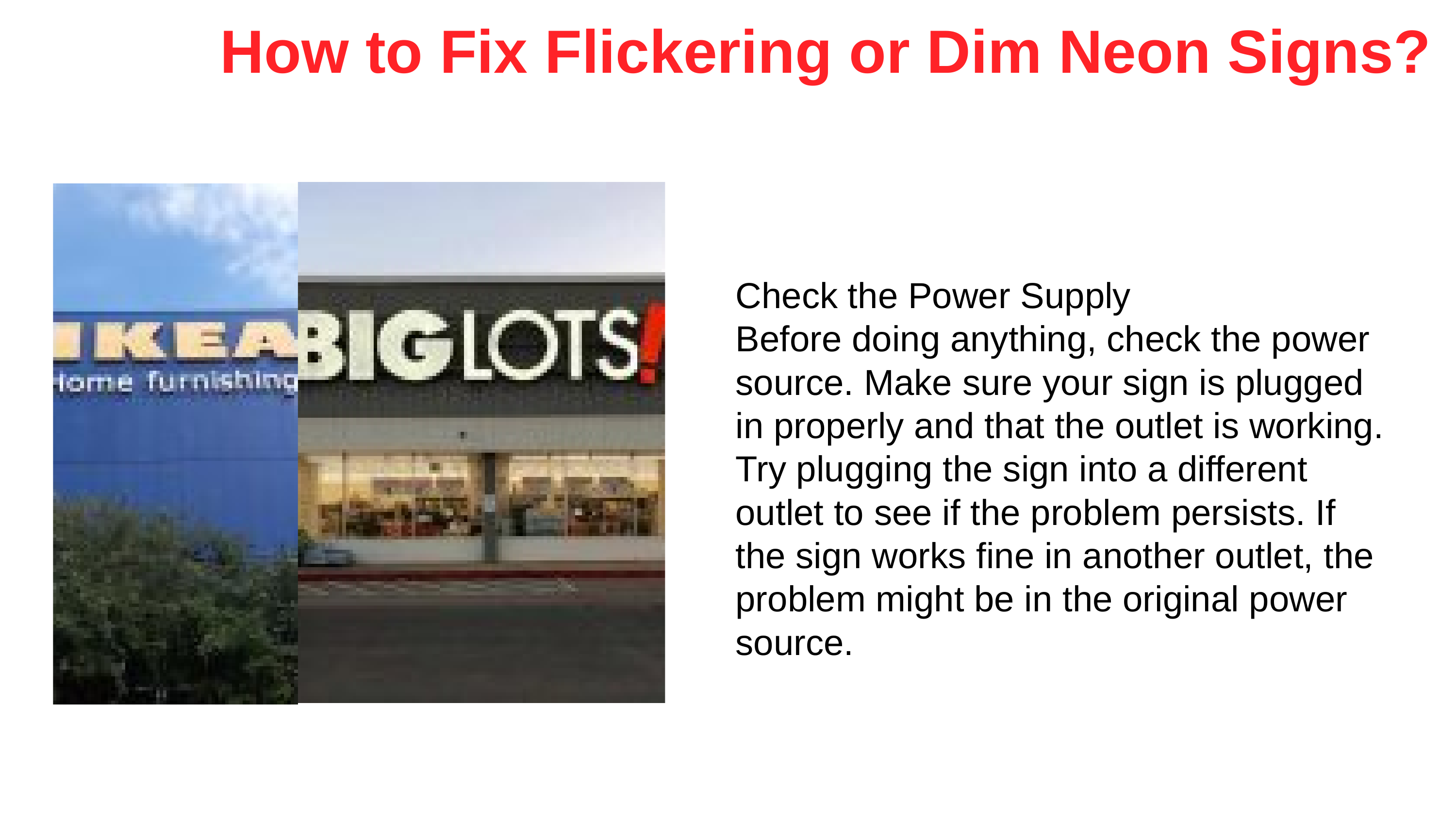

How to Fix Flickering or Dim Neon Signs?

Check the Power Supply
Before doing anything, check the power source. Make sure your sign is plugged in properly and that the outlet is working. Try plugging the sign into a different outlet to see if the problem persists. If the sign works fine in another outlet, the problem might be in the original power source.